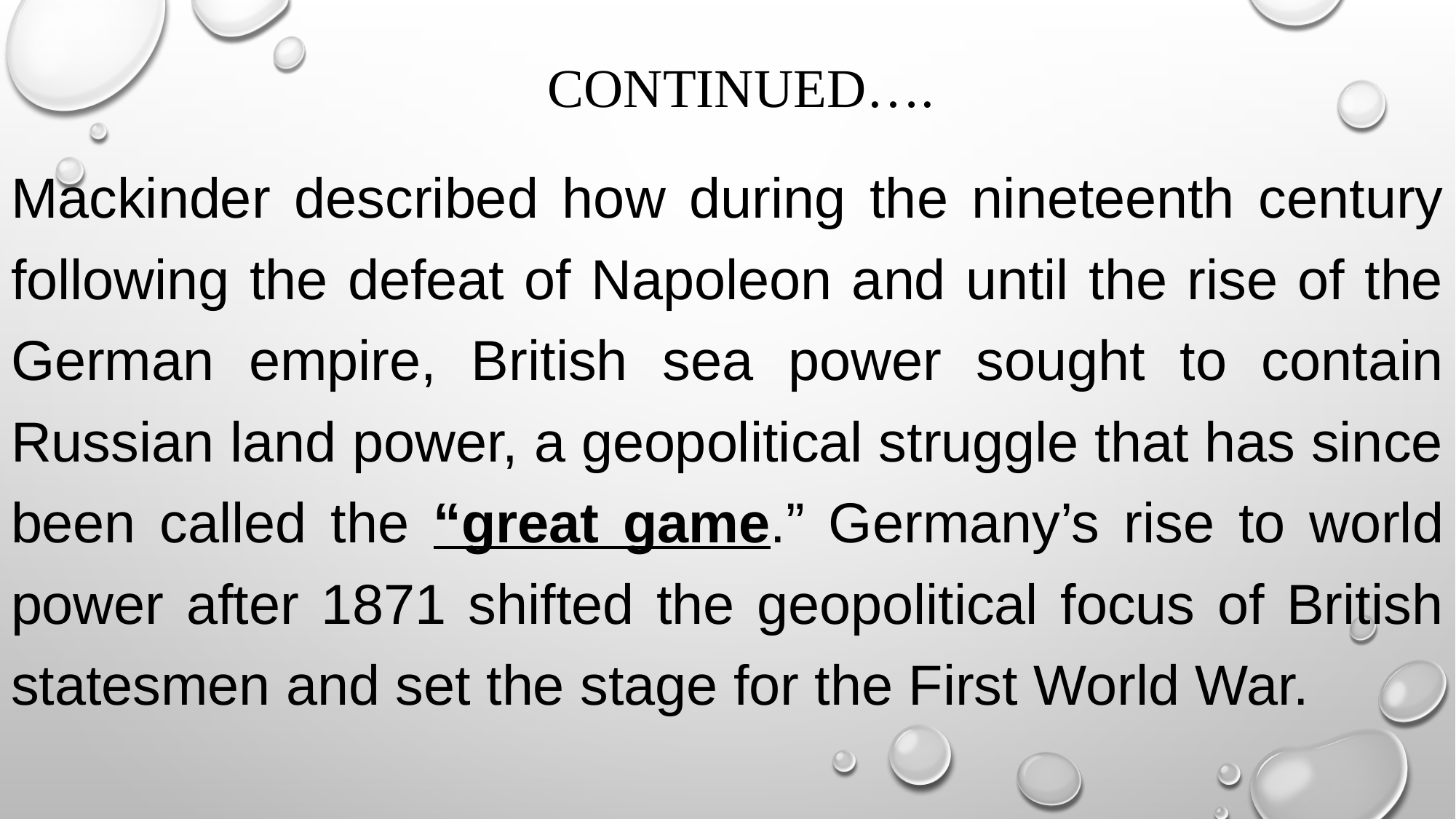

# continued….
Mackinder described how during the nineteenth century following the defeat of Napoleon and until the rise of the German empire, British sea power sought to contain Russian land power, a geopolitical struggle that has since been called the “great game.” Germany’s rise to world power after 1871 shifted the geopolitical focus of British statesmen and set the stage for the First World War.